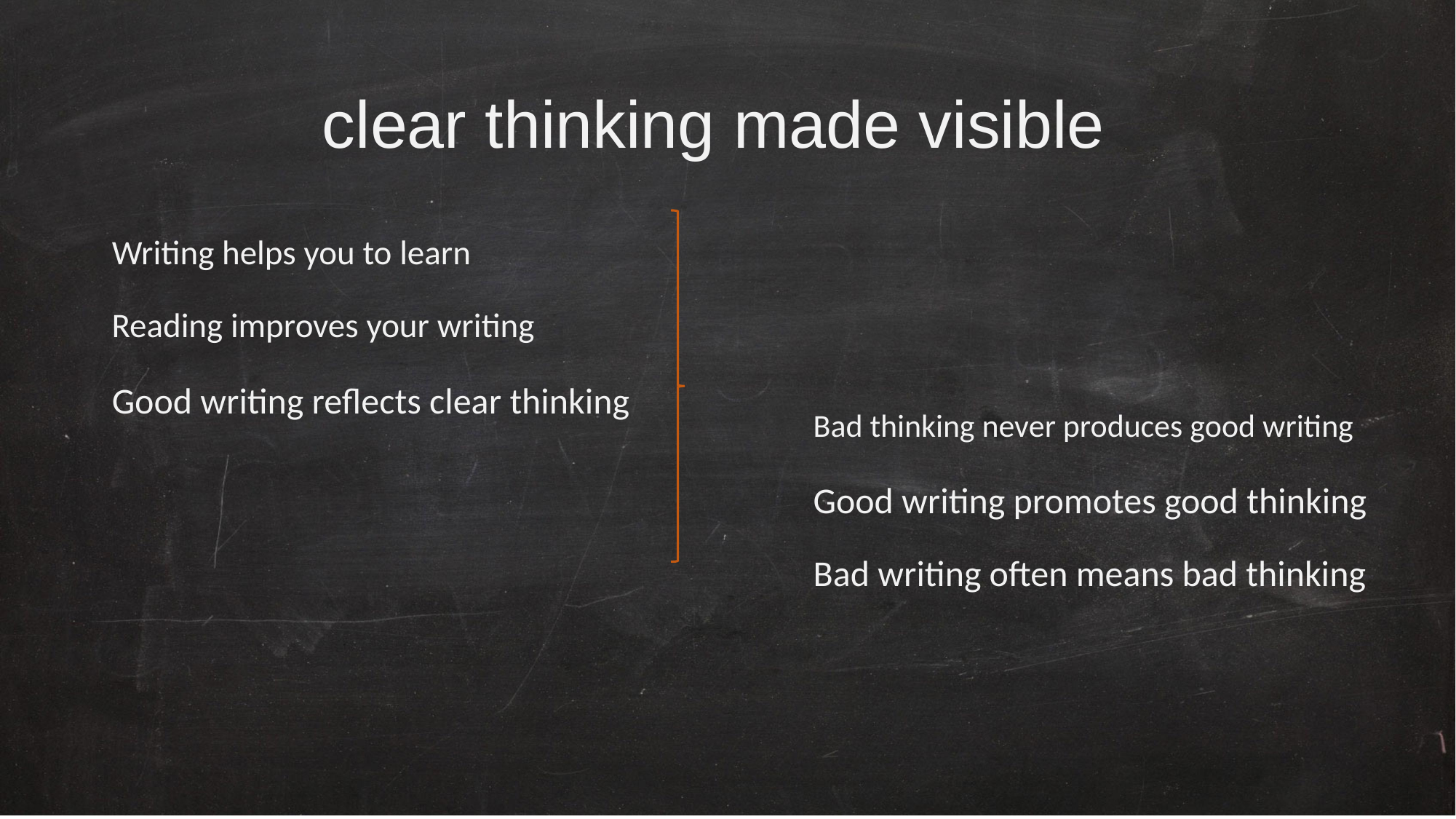

# clear thinking made visible
Writing helps you to learn

Reading improves your writing
Good writing reflects clear thinking
Bad thinking never produces good writing
Good writing promotes good thinking
Bad writing often means bad thinking